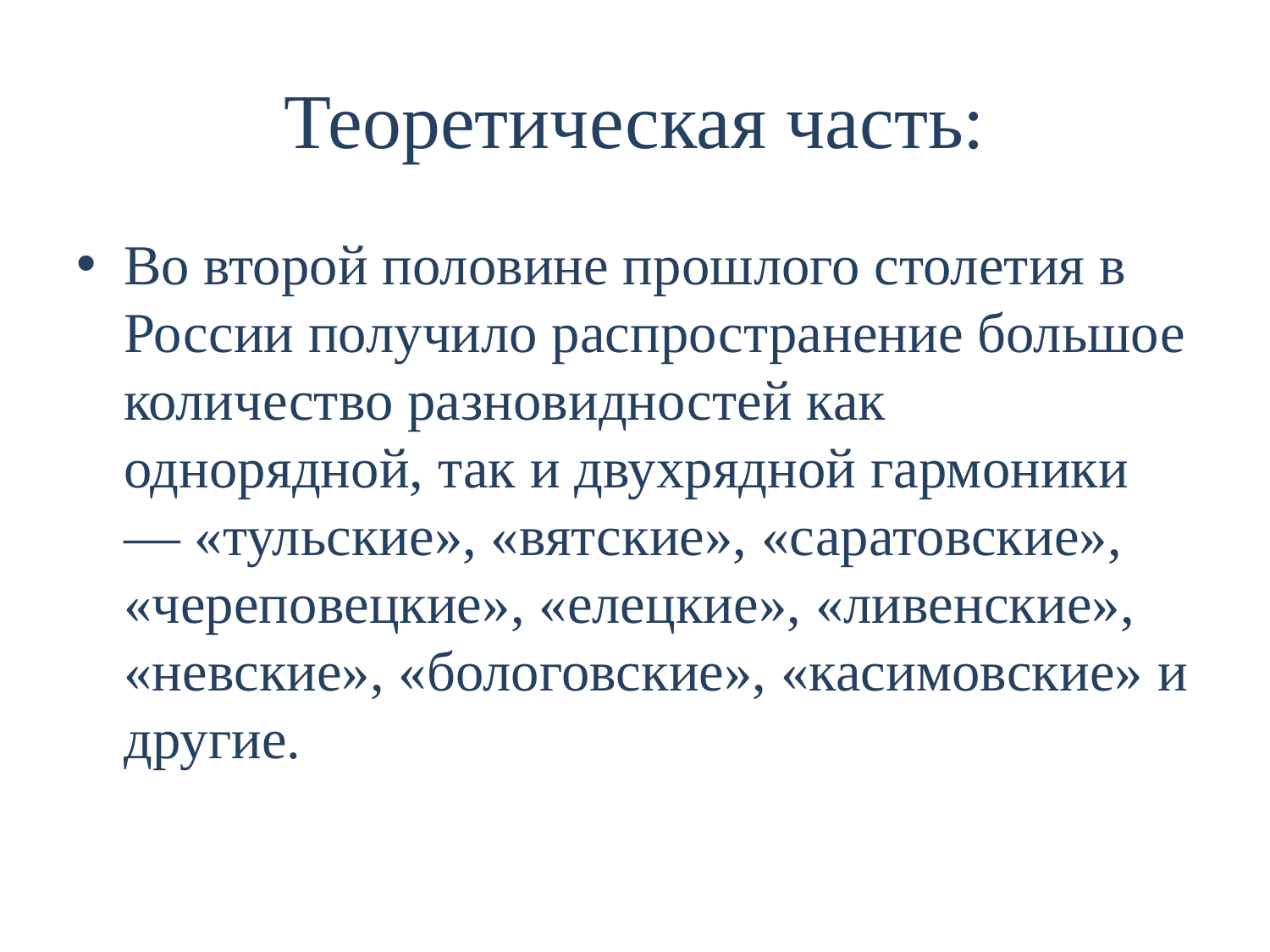

# Теоретическая часть:
Во второй половине прошлого столетия в России получило распространение большое количество разновидностей как однорядной, так и двухрядной гармоники — «тульские», «вятские», «саратовские», «череповецкие», «елецкие», «ливенские», «невские», «бологовские», «касимовские» и другие.